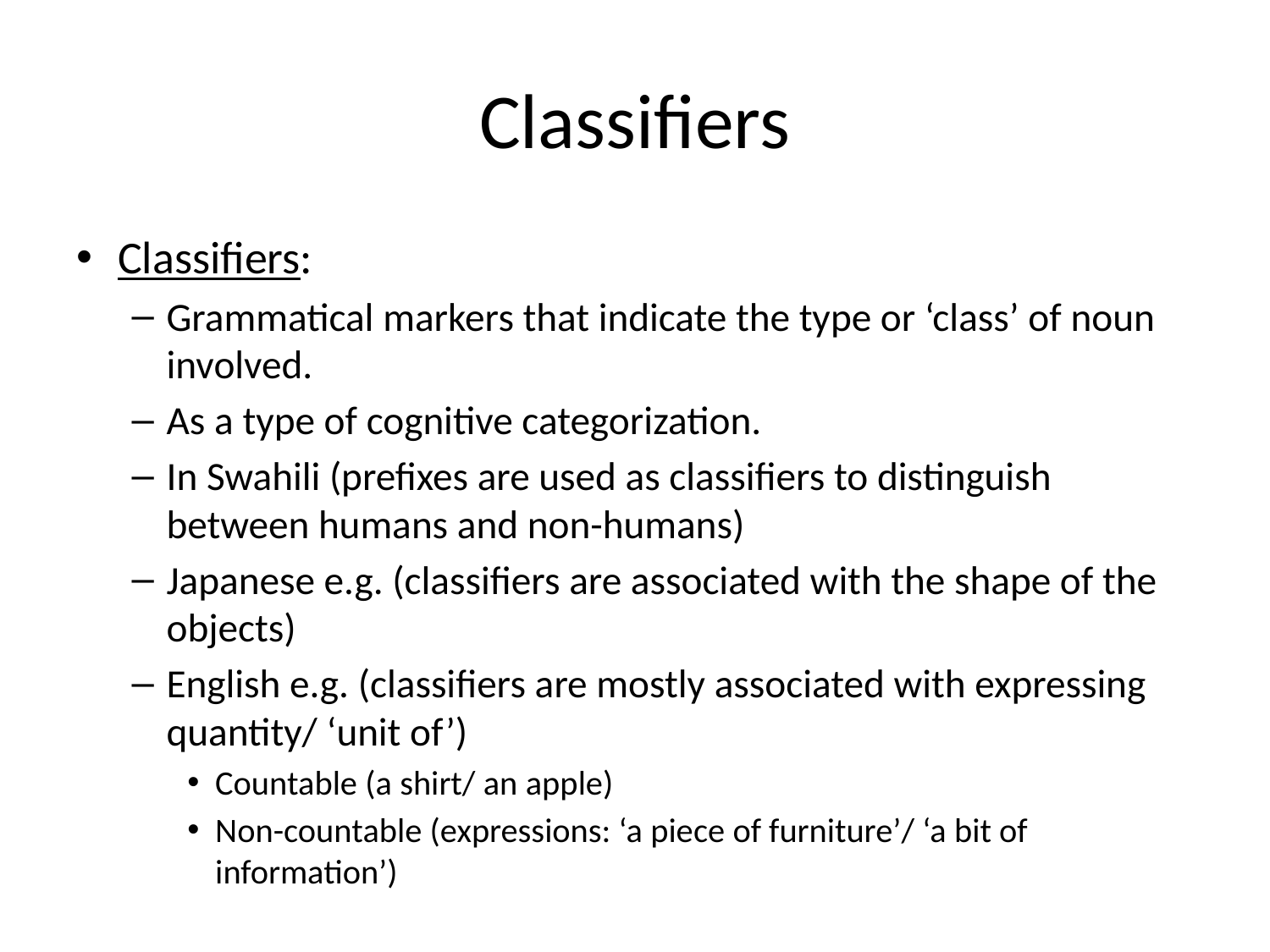

# Classifiers
Classifiers:
Grammatical markers that indicate the type or ‘class’ of noun involved.
As a type of cognitive categorization.
In Swahili (prefixes are used as classifiers to distinguish between humans and non-humans)
Japanese e.g. (classifiers are associated with the shape of the objects)
English e.g. (classifiers are mostly associated with expressing quantity/ ‘unit of’)
Countable (a shirt/ an apple)
Non-countable (expressions: ‘a piece of furniture’/ ‘a bit of information’)